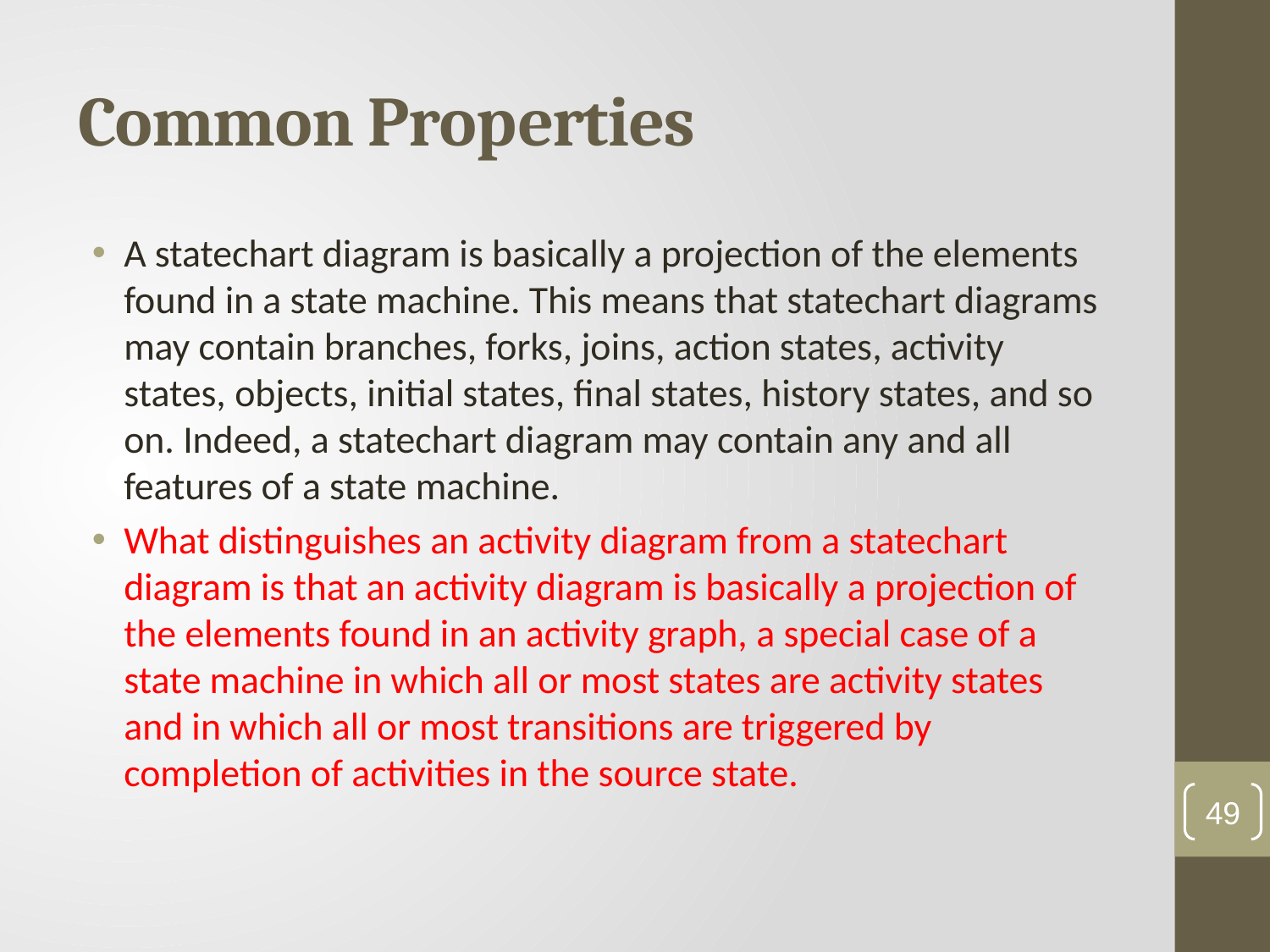

# Common Properties
A statechart diagram is basically a projection of the elements found in a state machine. This means that statechart diagrams may contain branches, forks, joins, action states, activity states, objects, initial states, final states, history states, and so on. Indeed, a statechart diagram may contain any and all features of a state machine.
What distinguishes an activity diagram from a statechart diagram is that an activity diagram is basically a projection of the elements found in an activity graph, a special case of a state machine in which all or most states are activity states and in which all or most transitions are triggered by completion of activities in the source state.
49